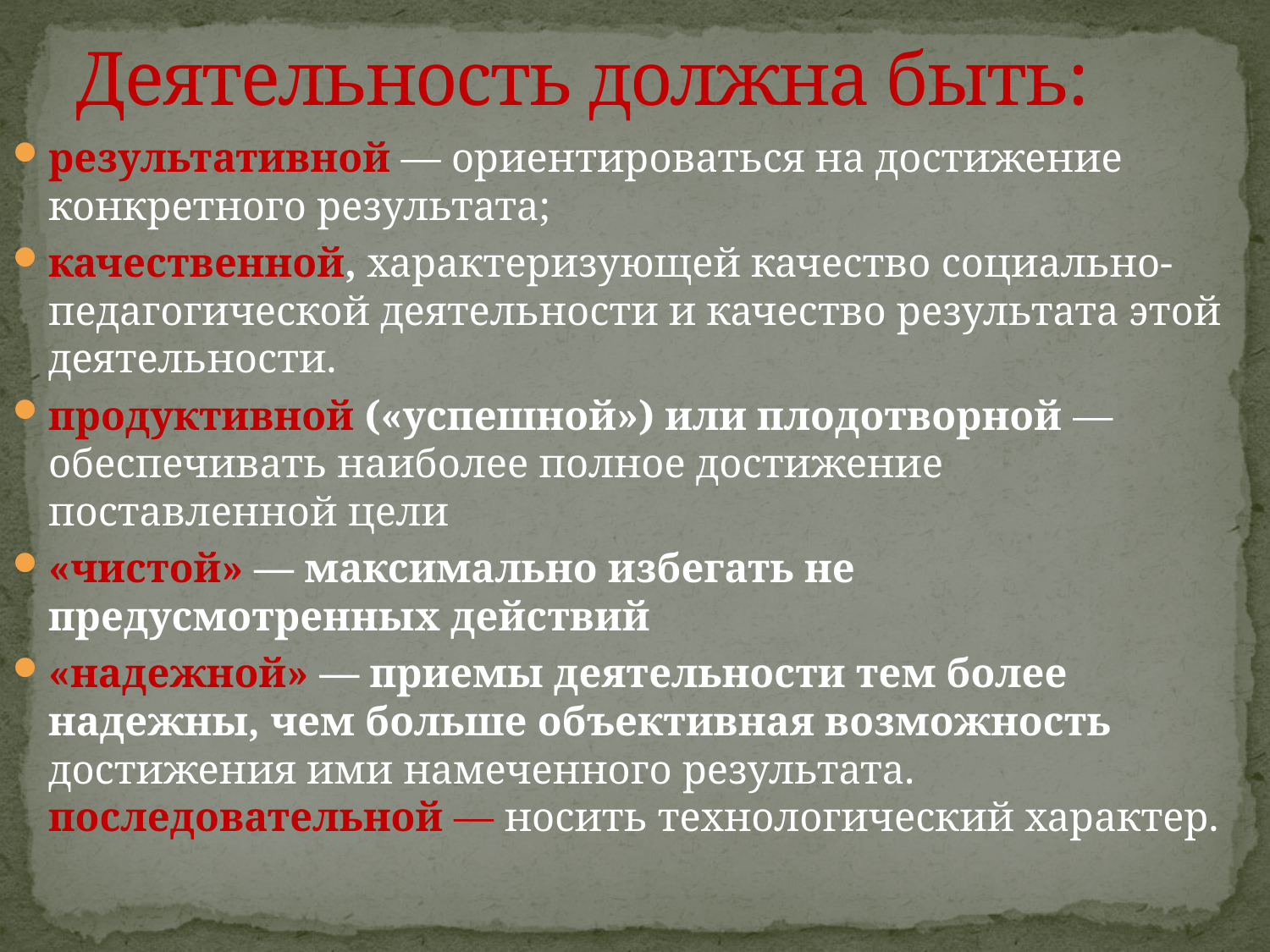

# Деятельность должна быть:
результативной — ориентироваться на достижение конкретного результата;
качественной, характеризующей качество социально-педагогической деятельности и качество результата этой деятельности.
продуктивной («успешной») или плодотворной — обеспечивать наиболее полное достижение поставленной цели
«чистой» — максимально избегать не предусмотренных действий
«надежной» — приемы деятельности тем более надежны, чем больше объективная возможность достижения ими намеченного результата. последовательной — носить технологический характер.